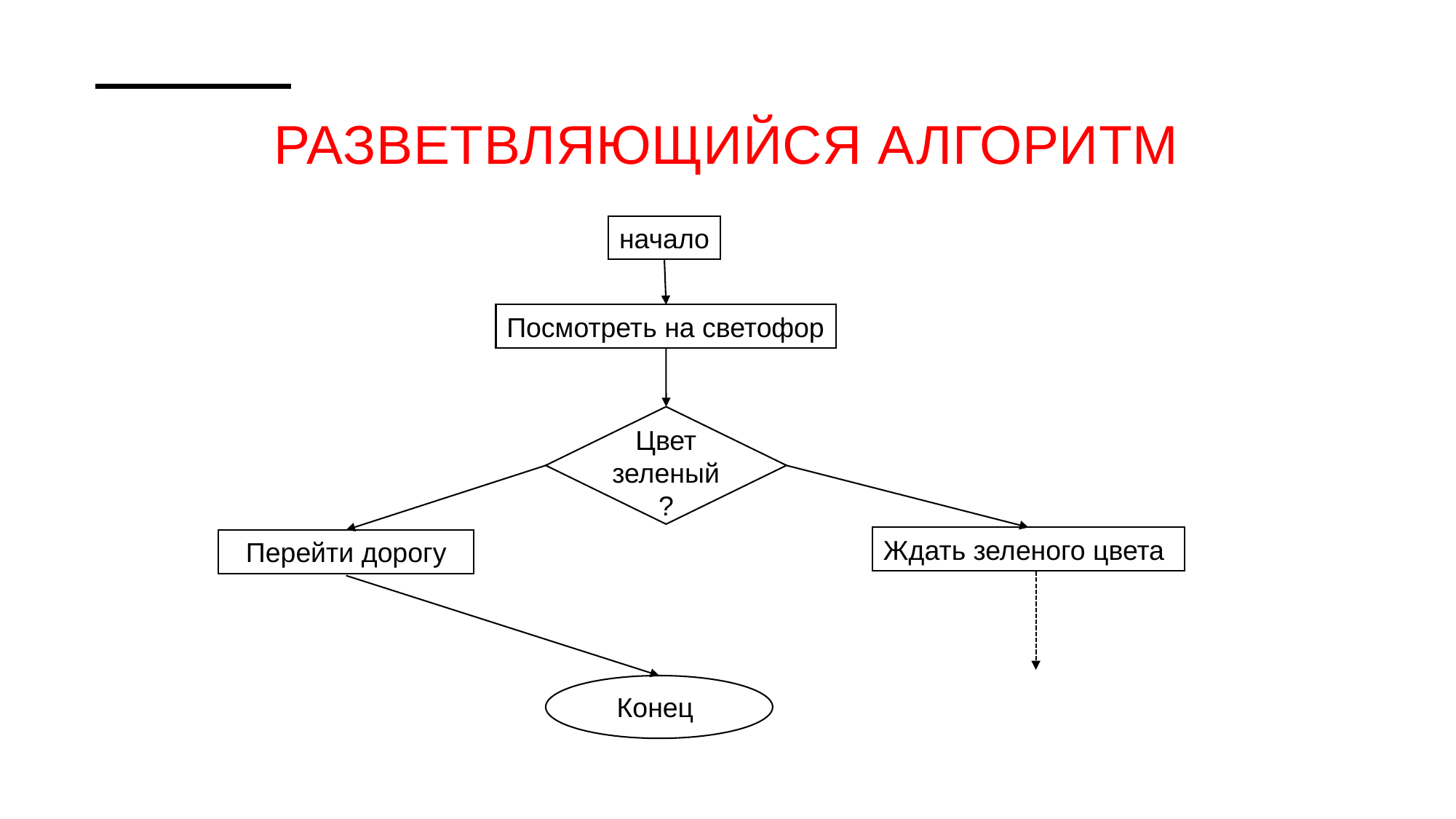

# Разветвляющийся алгоритм
начало
Посмотреть на светофор

Цвет зеленый?
Ждать зеленого цвета
Перейти дорогу

Конец